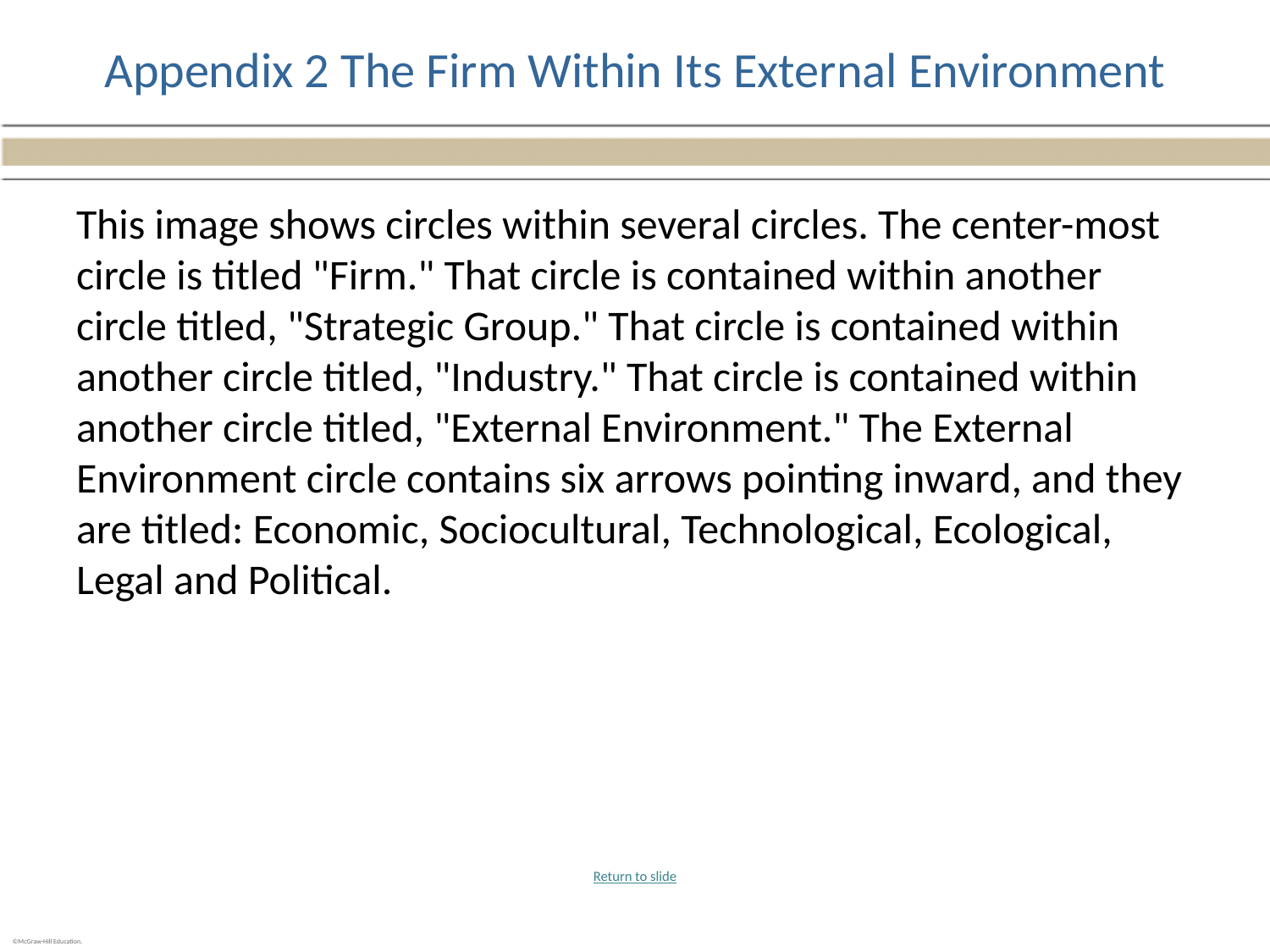

# Appendix 2 The Firm Within Its External Environment
This image shows circles within several circles. The center-most circle is titled "Firm." That circle is contained within another circle titled, "Strategic Group." That circle is contained within another circle titled, "Industry." That circle is contained within another circle titled, "External Environment." The External Environment circle contains six arrows pointing inward, and they are titled: Economic, Sociocultural, Technological, Ecological, Legal and Political.
Return to slide